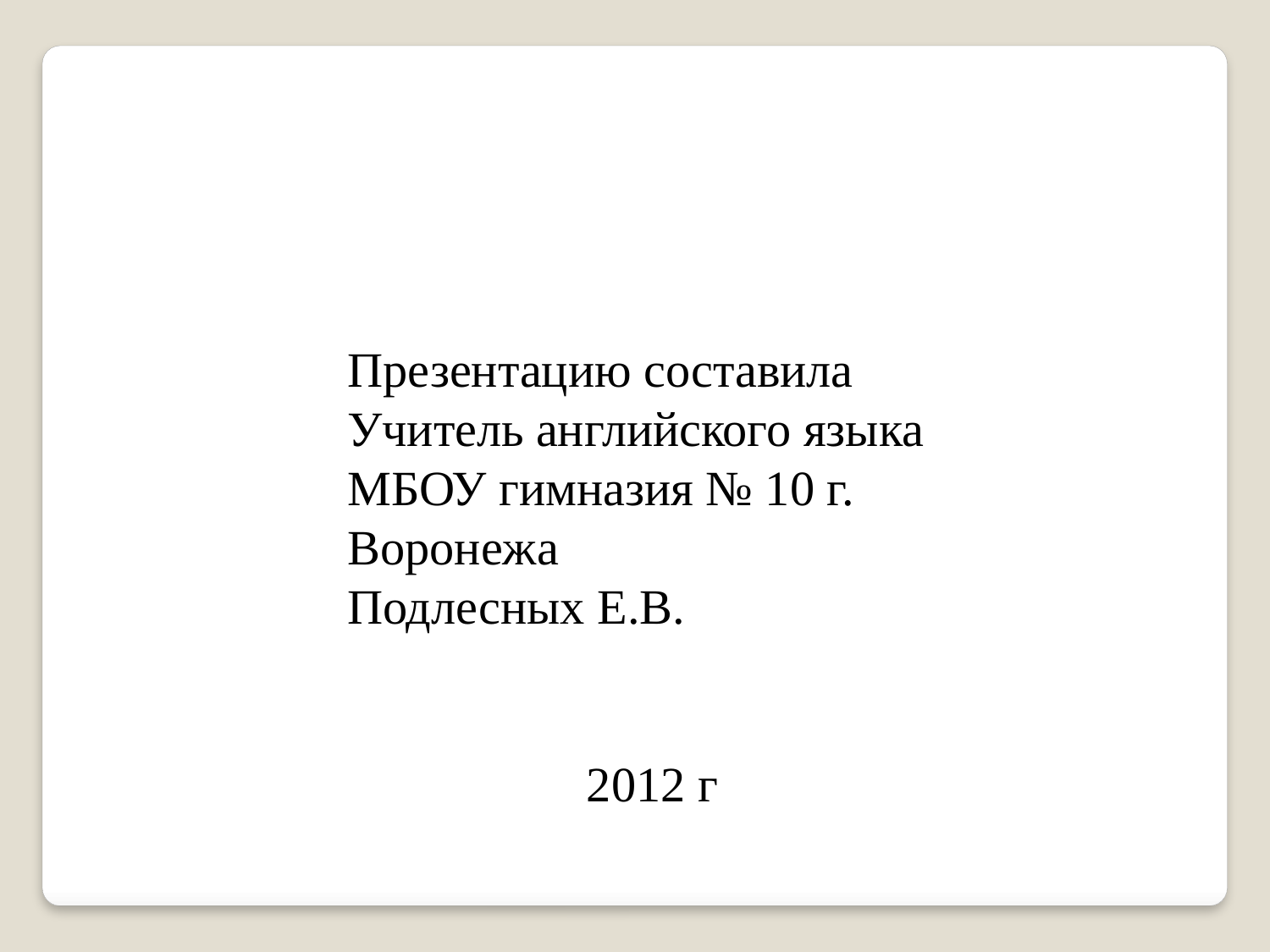

Презентацию составила
Учитель английского языка
МБОУ гимназия № 10 г. Воронежа
Подлесных Е.В.

2012 г